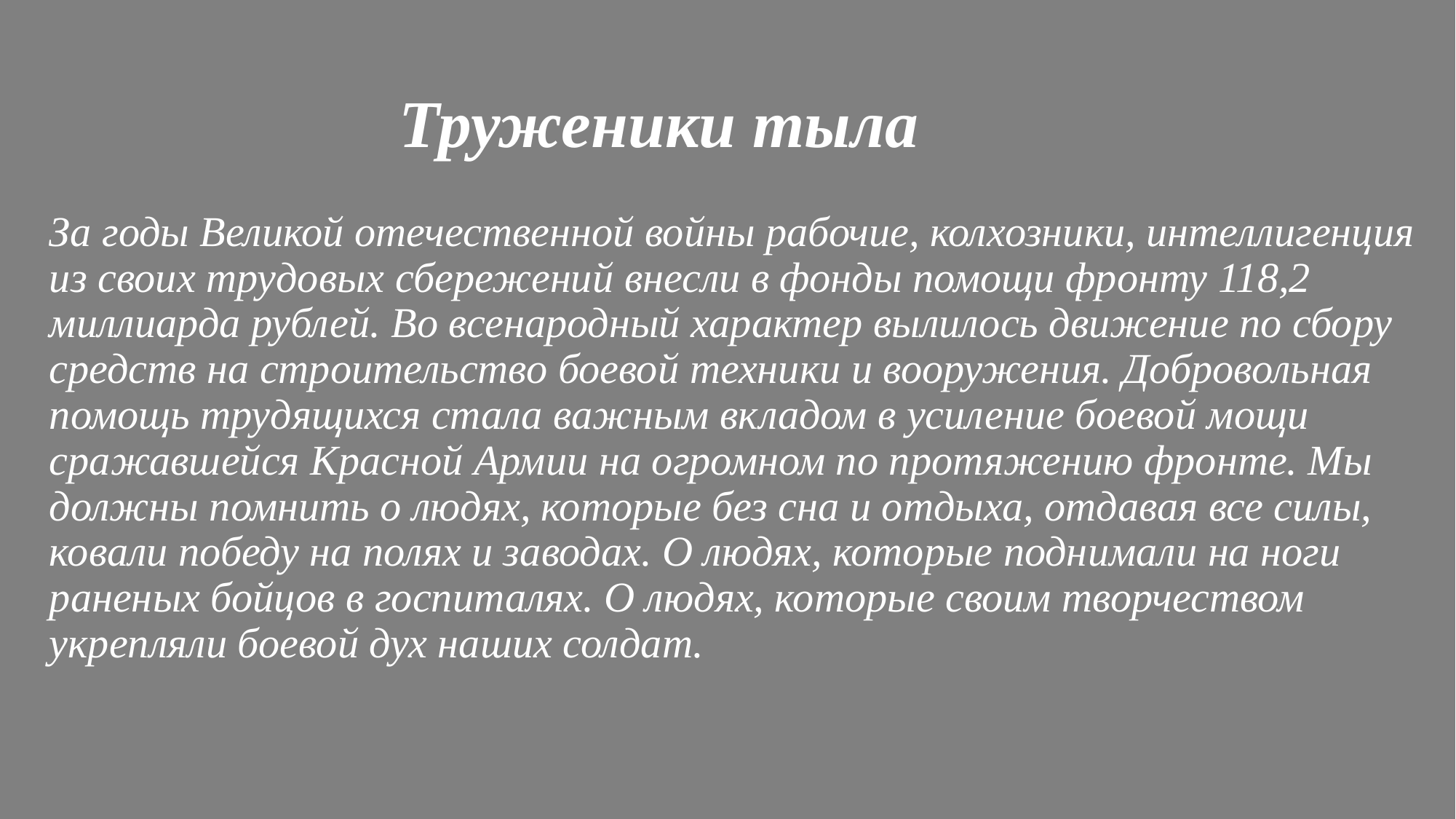

# Труженики тыла
За годы Великой отечественной войны рабочие, колхозники, интеллигенция из своих трудовых сбережений внесли в фонды помощи фронту 118,2 миллиарда рублей. Во всенародный характер вылилось движение по сбору средств на строительство боевой техники и вооружения. Добровольная помощь трудящихся стала важным вкладом в усиление боевой мощи сражавшейся Красной Армии на огромном по протяжению фронте. Мы должны помнить о людях, которые без сна и отдыха, отдавая все силы, ковали победу на полях и заводах. О людях, которые поднимали на ноги раненых бойцов в госпиталях. О людях, которые своим творчеством укрепляли боевой дух наших солдат.